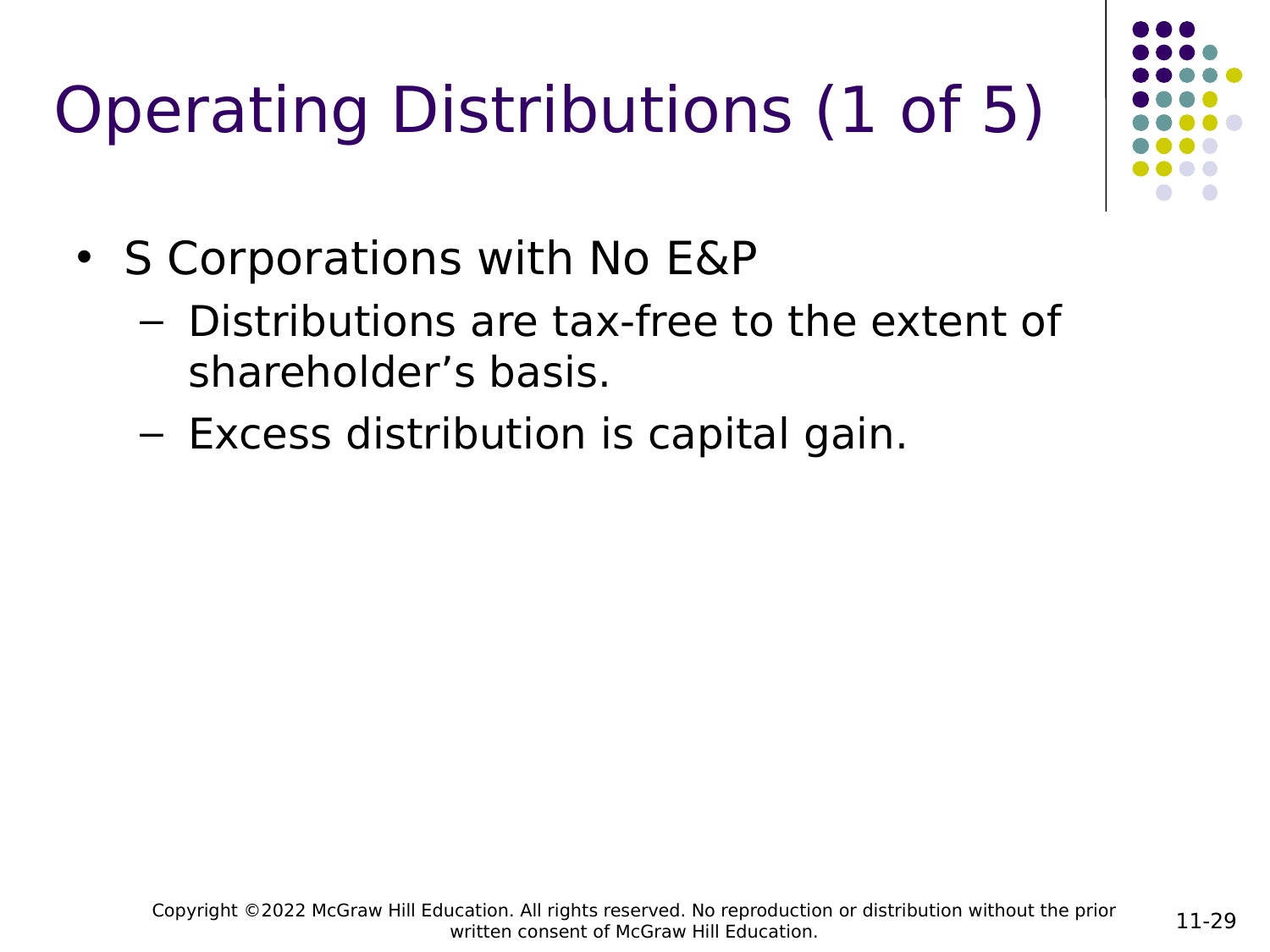

# Operating Distributions (1 of 5)
S Corporations with No E&P
Distributions are tax-free to the extent of shareholder’s basis.
Excess distribution is capital gain.